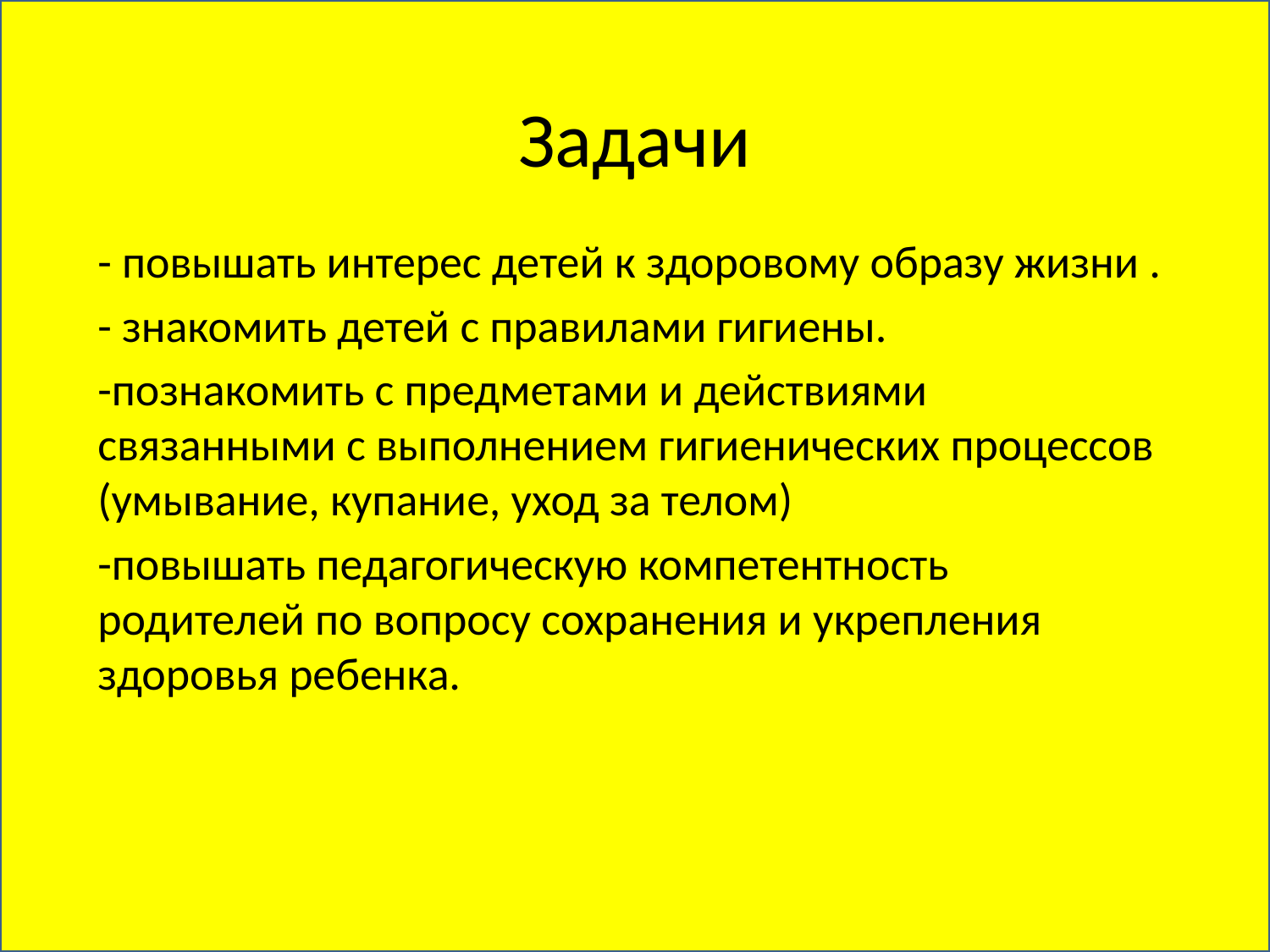

# Задачи
- повышать интерес детей к здоровому образу жизни .
- знакомить детей с правилами гигиены.
-познакомить с предметами и действиями связанными с выполнением гигиенических процессов (умывание, купание, уход за телом)
-повышать педагогическую компетентность родителей по вопросу сохранения и укрепления здоровья ребенка.